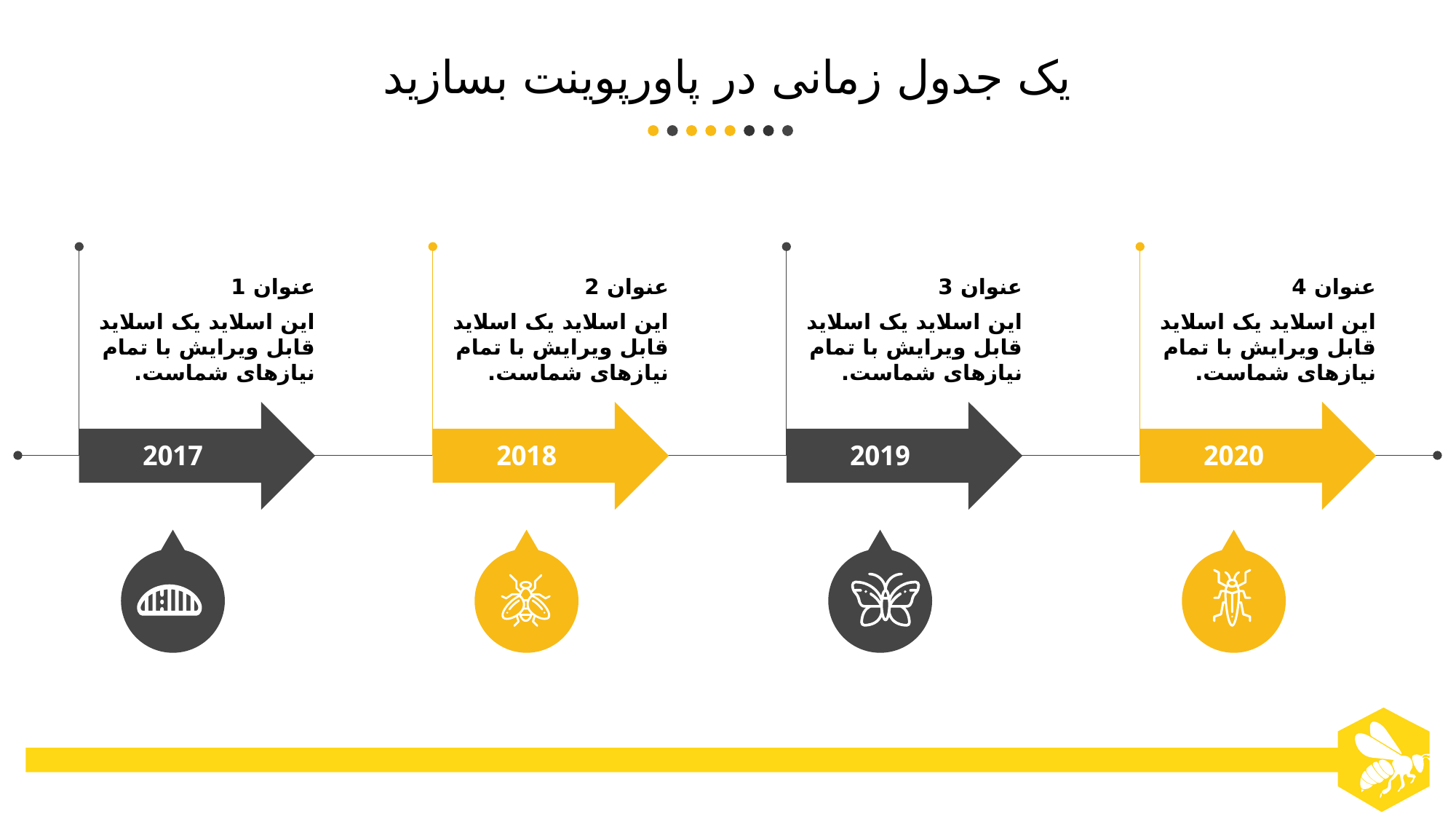

یک جدول زمانی در پاورپوینت بسازید

عنوان 1
این اسلاید یک اسلاید قابل ویرایش با تمام نیازهای شماست.

2017

عنوان 2
این اسلاید یک اسلاید قابل ویرایش با تمام نیازهای شماست.

2018

عنوان 3
این اسلاید یک اسلاید قابل ویرایش با تمام نیازهای شماست.

2019

عنوان 4
این اسلاید یک اسلاید قابل ویرایش با تمام نیازهای شماست.

2020